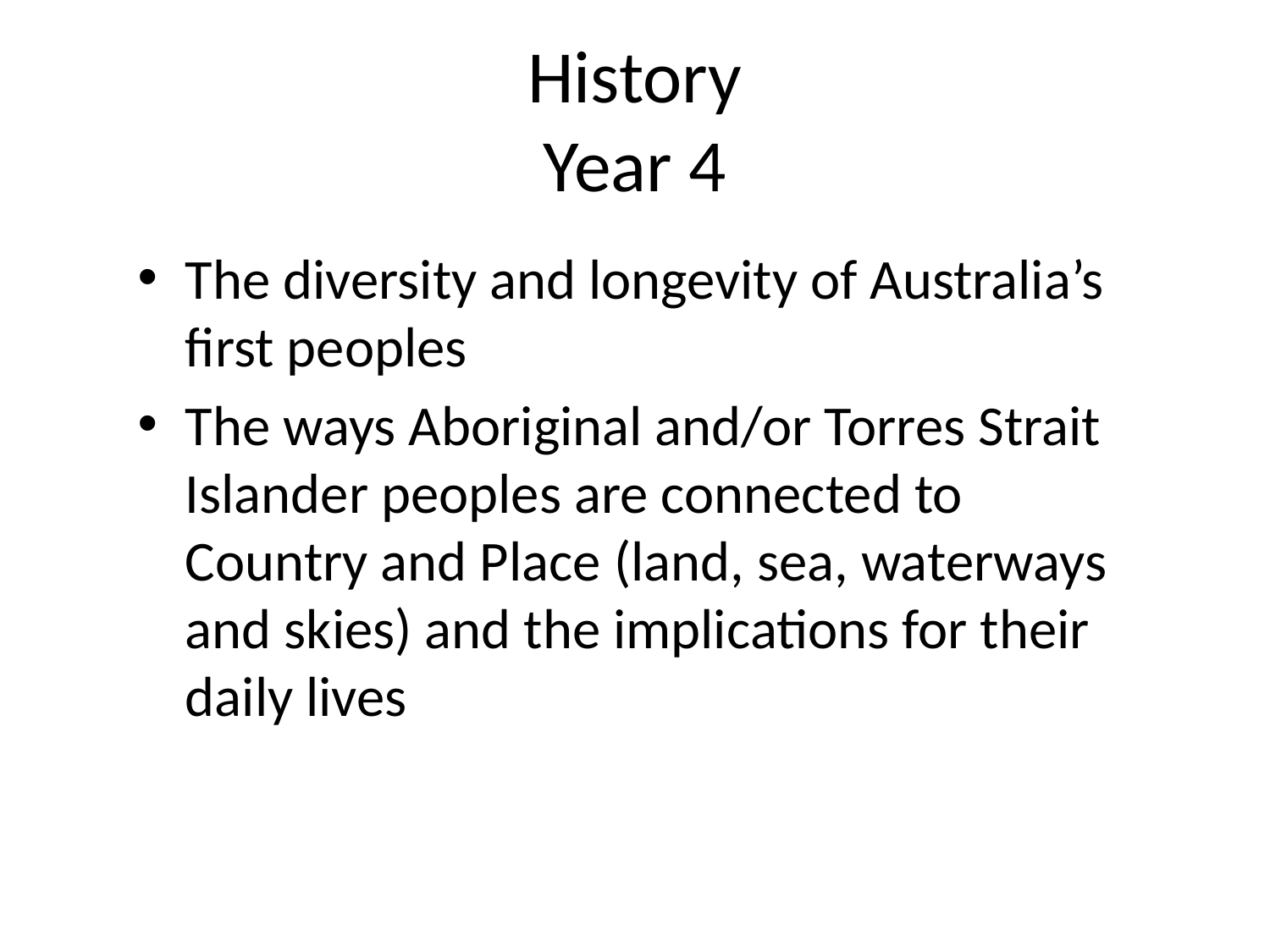

# History Year 4
The diversity and longevity of Australia’s first peoples
The ways Aboriginal and/or Torres Strait Islander peoples are connected to Country and Place (land, sea, waterways and skies) and the implications for their daily lives